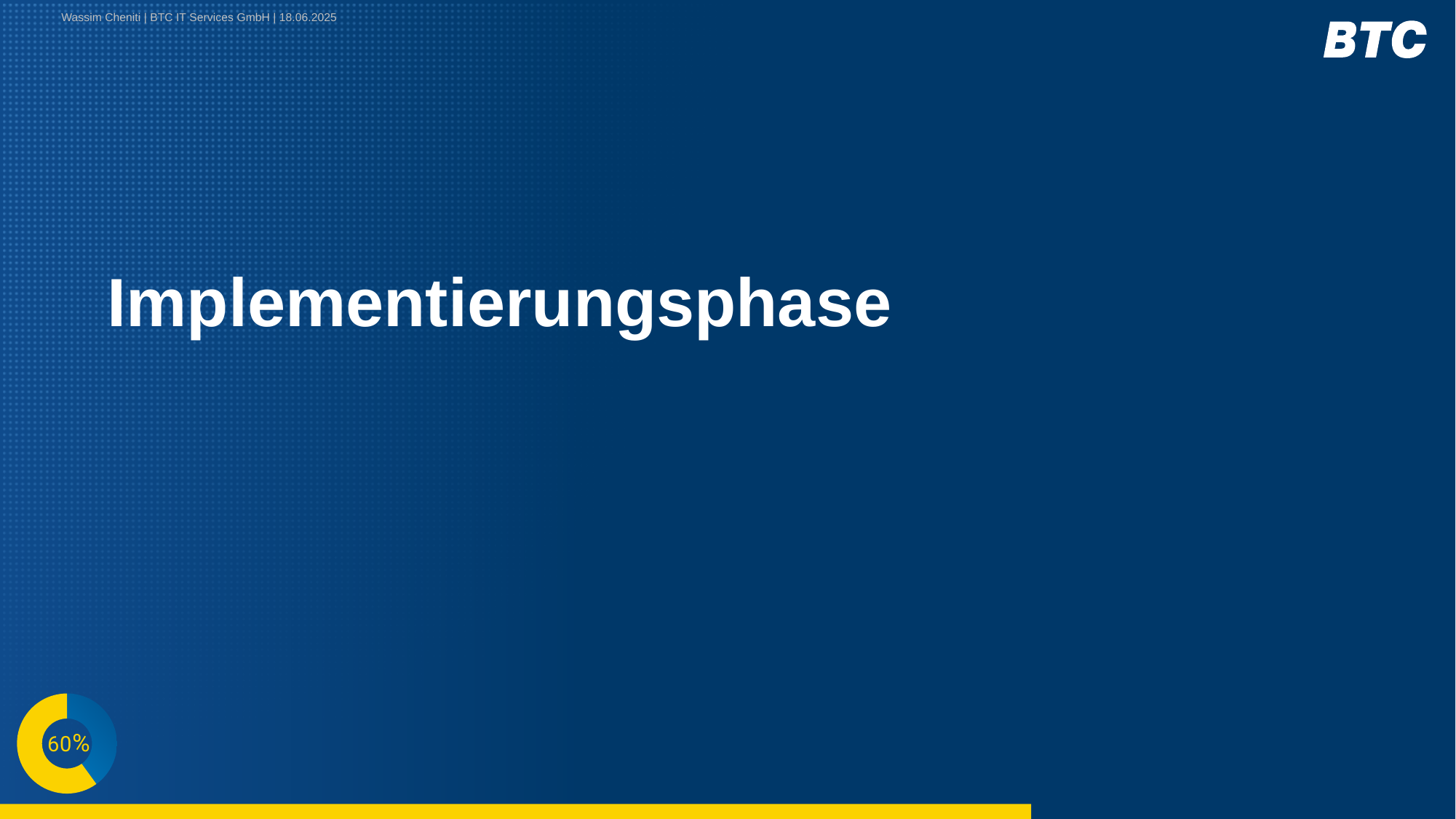

Wassim Cheniti | BTC IT Services GmbH | 18.06.2025
Implementierungsphase

### Chart

| Category | Number |
|---|---|
| Progress | 40.0 |
| Total-Progress | 60.0 |
20